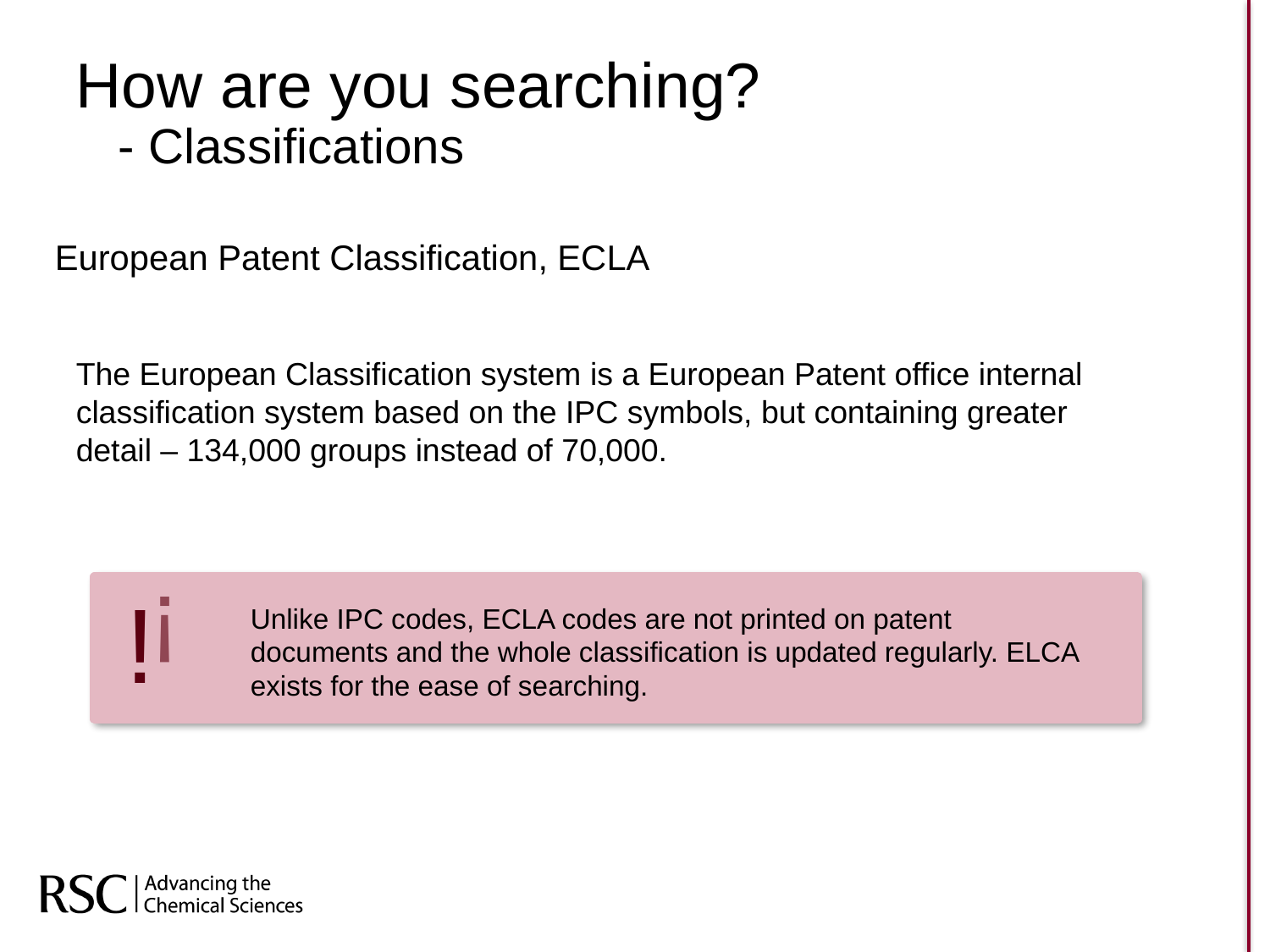

How are you searching?
- Classifications
European Patent Classification, ECLA
The European Classification system is a European Patent office internal classification system based on the IPC symbols, but containing greater detail – 134,000 groups instead of 70,000.

Unlike IPC codes, ECLA codes are not printed on patent documents and the whole classification is updated regularly. ELCA exists for the ease of searching.
!

!